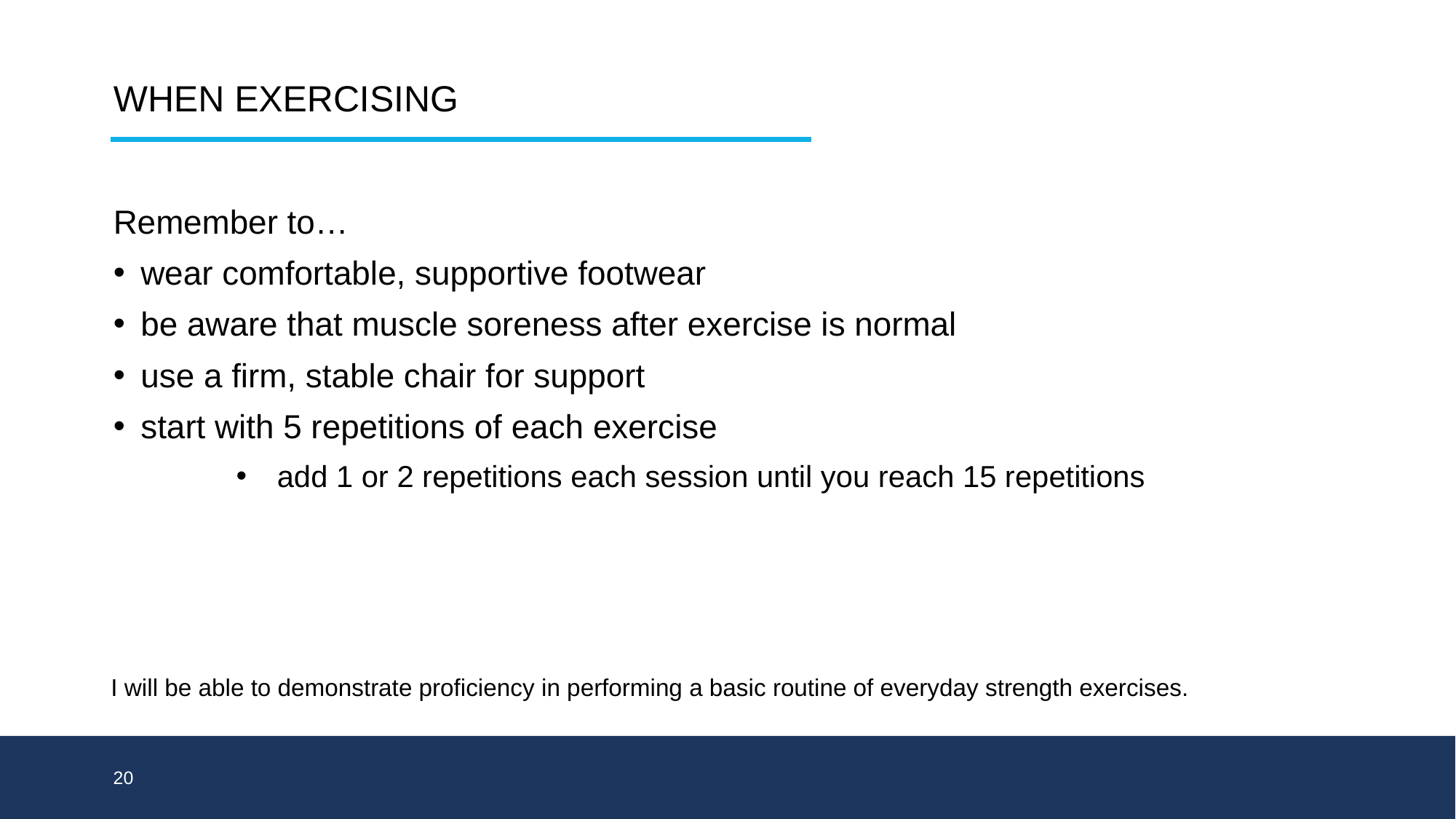

# When Exercising
Remember to…
wear comfortable, supportive footwear
be aware that muscle soreness after exercise is normal
use a firm, stable chair for support
start with 5 repetitions of each exercise
add 1 or 2 repetitions each session until you reach 15 repetitions

I will be able to demonstrate proficiency in performing a basic routine of everyday strength exercises.